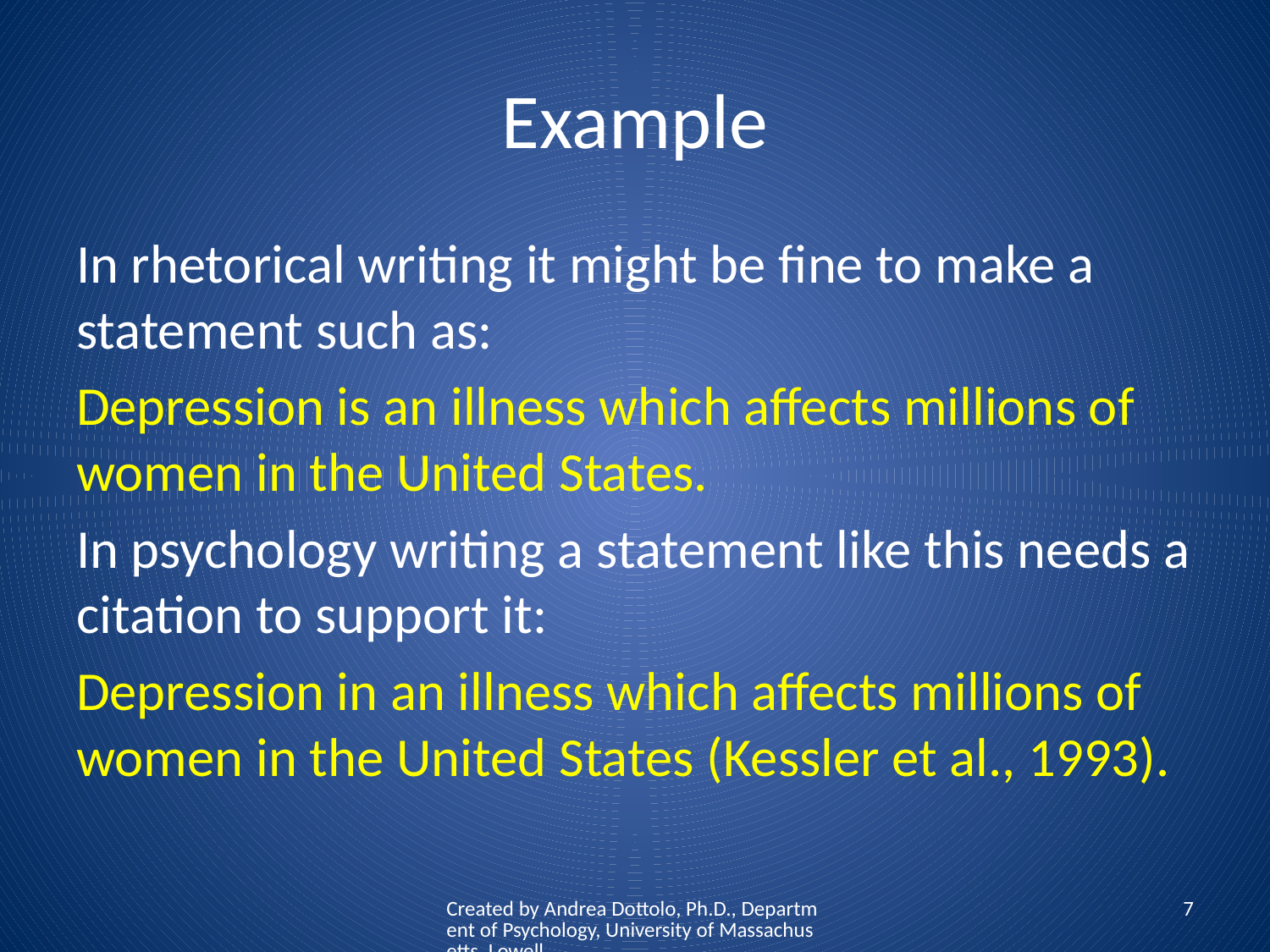

# Example
In rhetorical writing it might be fine to make a statement such as:
Depression is an illness which affects millions of women in the United States.
In psychology writing a statement like this needs a citation to support it:
Depression in an illness which affects millions of women in the United States (Kessler et al., 1993).
Created by Andrea Dottolo, Ph.D., Department of Psychology, University of Massachusetts, Lowell
7